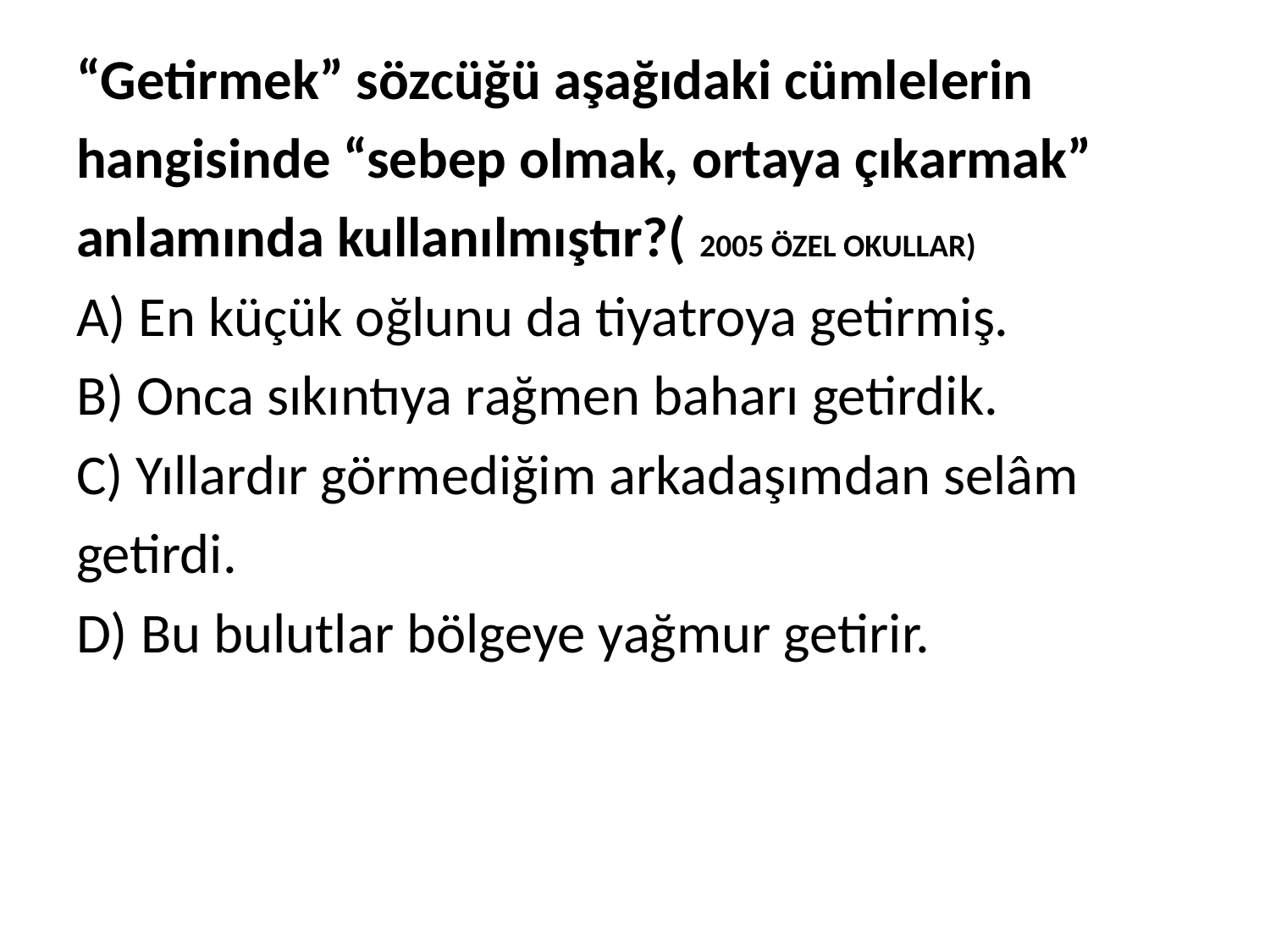

“Getirmek” sözcüğü aşağıdaki cümlelerin
hangisinde “sebep olmak, ortaya çıkarmak”
anlamında kullanılmıştır?( 2005 ÖZEL OKULLAR)
A) En küçük oğlunu da tiyatroya getirmiş.
B) Onca sıkıntıya rağmen baharı getirdik.
C) Yıllardır görmediğim arkadaşımdan selâm
getirdi.
D) Bu bulutlar bölgeye yağmur getirir.